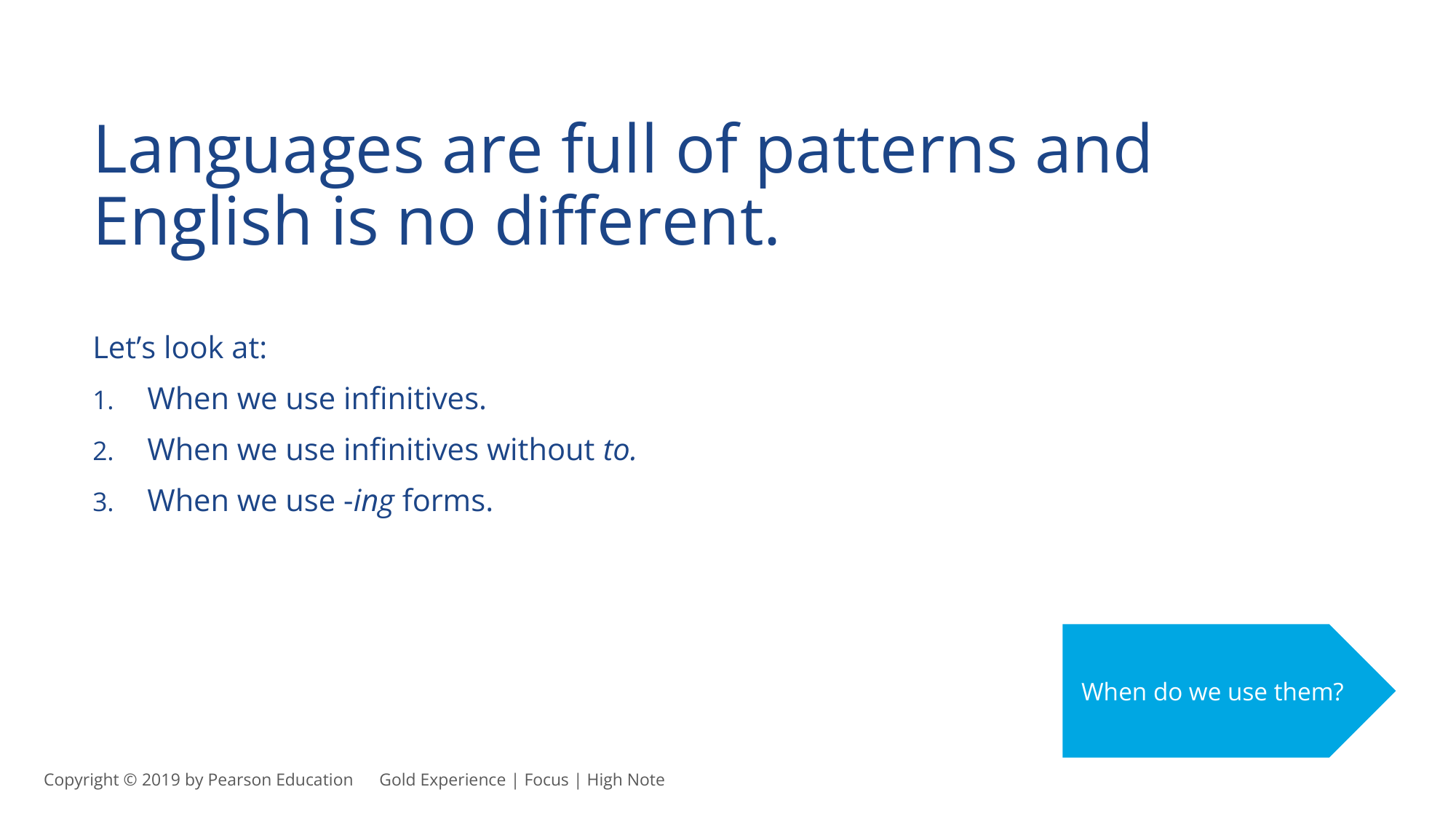

Languages are full of patterns and English is no different.
Let’s look at:
When we use infinitives.
When we use infinitives without to.
When we use -ing forms.
When do we use them?
Copyright © 2019 by Pearson Education      Gold Experience | Focus | High Note